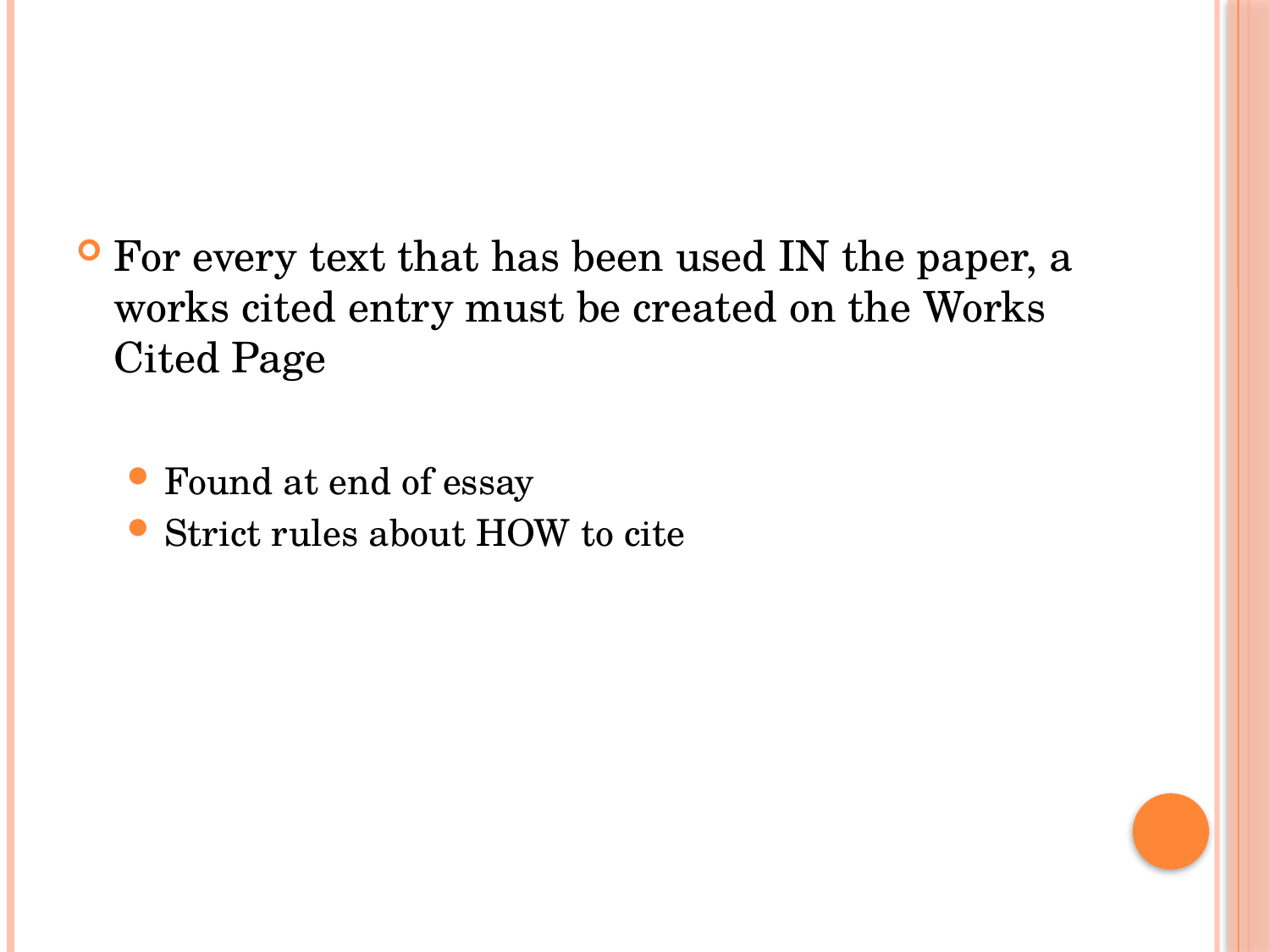

#
For every text that has been used IN the paper, a works cited entry must be created on the Works Cited Page

Found at end of essay
Strict rules about HOW to cite